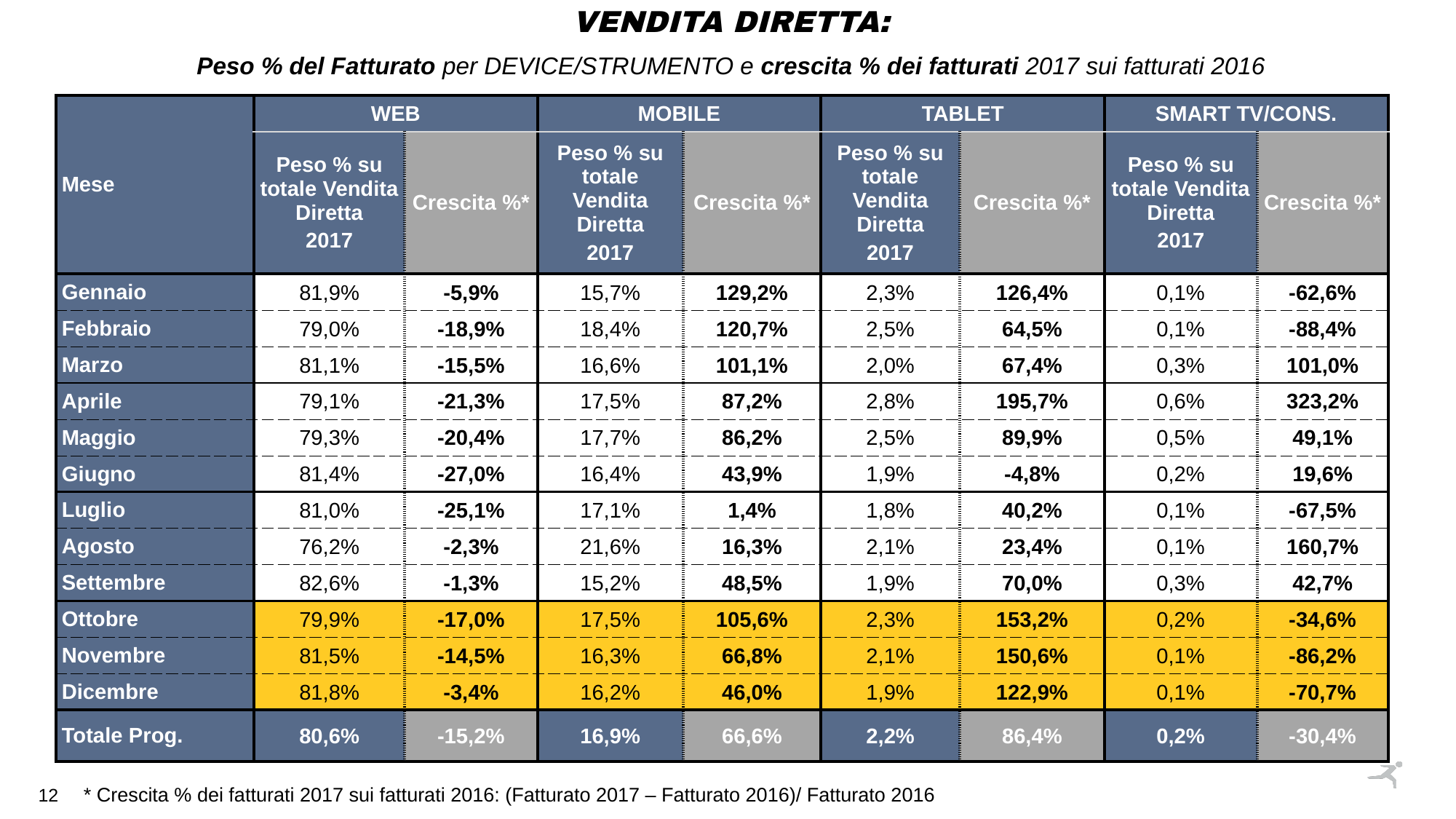

VENDITA DIRETTA:
Peso % del Fatturato per DEVICE/STRUMENTO e crescita % dei fatturati 2017 sui fatturati 2016
| Mese | WEB |  | MOBILE |  | TABLET |  | SMART TV/CONS. |  |
| --- | --- | --- | --- | --- | --- | --- | --- | --- |
|  | Peso % su totale Vendita Diretta 2017 | Crescita %\* | Peso % su totale Vendita Diretta 2017 | Crescita %\* | Peso % su totale Vendita Diretta 2017 | Crescita %\* | Peso % su totale Vendita Diretta 2017 | Crescita %\* |
| Gennaio | 81,9% | -5,9% | 15,7% | 129,2% | 2,3% | 126,4% | 0,1% | -62,6% |
| Febbraio | 79,0% | -18,9% | 18,4% | 120,7% | 2,5% | 64,5% | 0,1% | -88,4% |
| Marzo | 81,1% | -15,5% | 16,6% | 101,1% | 2,0% | 67,4% | 0,3% | 101,0% |
| Aprile | 79,1% | -21,3% | 17,5% | 87,2% | 2,8% | 195,7% | 0,6% | 323,2% |
| Maggio | 79,3% | -20,4% | 17,7% | 86,2% | 2,5% | 89,9% | 0,5% | 49,1% |
| Giugno | 81,4% | -27,0% | 16,4% | 43,9% | 1,9% | -4,8% | 0,2% | 19,6% |
| Luglio | 81,0% | -25,1% | 17,1% | 1,4% | 1,8% | 40,2% | 0,1% | -67,5% |
| Agosto | 76,2% | -2,3% | 21,6% | 16,3% | 2,1% | 23,4% | 0,1% | 160,7% |
| Settembre | 82,6% | -1,3% | 15,2% | 48,5% | 1,9% | 70,0% | 0,3% | 42,7% |
| Ottobre | 79,9% | -17,0% | 17,5% | 105,6% | 2,3% | 153,2% | 0,2% | -34,6% |
| Novembre | 81,5% | -14,5% | 16,3% | 66,8% | 2,1% | 150,6% | 0,1% | -86,2% |
| Dicembre | 81,8% | -3,4% | 16,2% | 46,0% | 1,9% | 122,9% | 0,1% | -70,7% |
| Totale Prog. | 80,6% | -15,2% | 16,9% | 66,6% | 2,2% | 86,4% | 0,2% | -30,4% |
12
* Crescita % dei fatturati 2017 sui fatturati 2016: (Fatturato 2017 – Fatturato 2016)/ Fatturato 2016